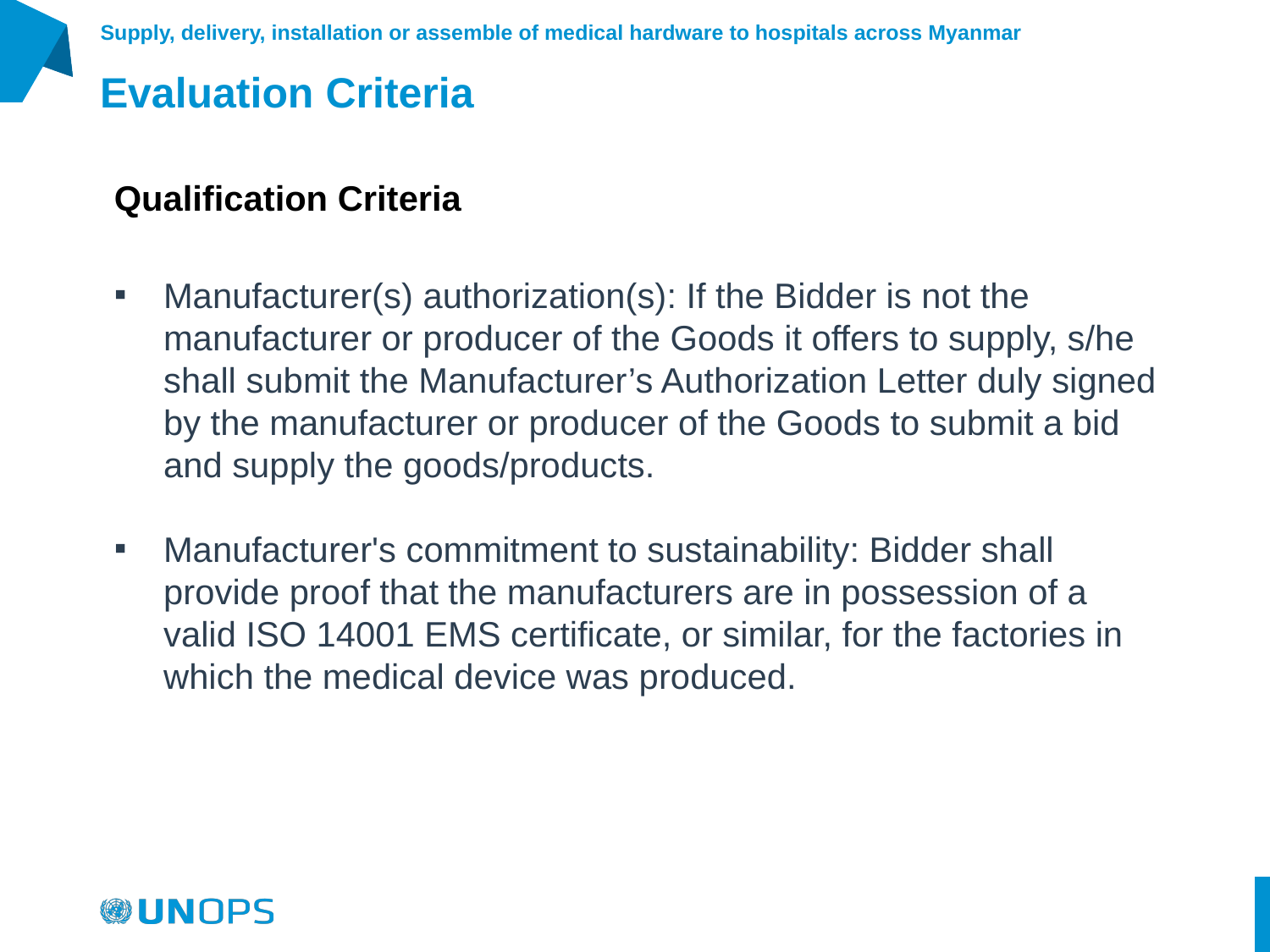

# Evaluation Criteria
Supply, delivery, installation or assemble of medical hardware to hospitals across Myanmar
Qualification Criteria

Manufacturer(s) authorization(s): If the Bidder is not the manufacturer or producer of the Goods it offers to supply, s/he shall submit the Manufacturer’s Authorization Letter duly signed by the manufacturer or producer of the Goods to submit a bid and supply the goods/products.

Manufacturer's commitment to sustainability: Bidder shall provide proof that the manufacturers are in possession of a valid ISO 14001 EMS certificate, or similar, for the factories in which the medical device was produced.